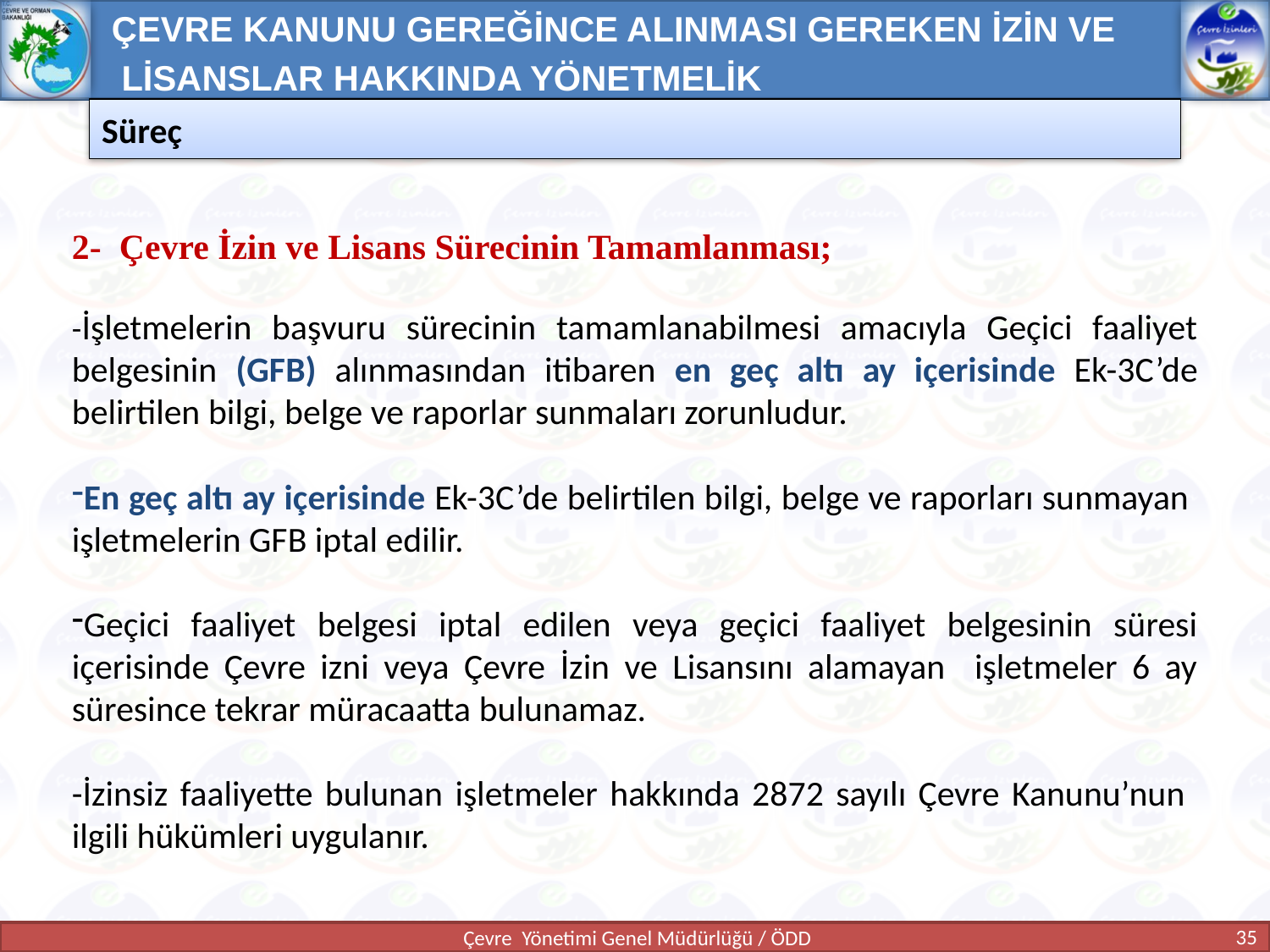

ÇEVRE KANUNU GEREĞİNCE ALINMASI GEREKEN İZİN VE
 LİSANSLAR HAKKINDA YÖNETMELİK
Süreç

2-  Çevre İzin ve Lisans Sürecinin Tamamlanması;

-İşletmelerin başvuru sürecinin tamamlanabilmesi amacıyla Geçici faaliyet belgesinin (GFB) alınmasından itibaren en geç altı ay içerisinde Ek-3C’de belirtilen bilgi, belge ve raporlar sunmaları zorunludur.

En geç altı ay içerisinde Ek-3C’de belirtilen bilgi, belge ve raporları sunmayan  işletmelerin GFB iptal edilir.

Geçici faaliyet belgesi iptal edilen veya geçici faaliyet belgesinin süresi içerisinde Çevre izni veya Çevre İzin ve Lisansını alamayan  işletmeler 6 ay süresince tekrar müracaatta bulunamaz.

-İzinsiz faaliyette bulunan işletmeler hakkında 2872 sayılı Çevre Kanunu’nun  ilgili hükümleri uygulanır.

35
Çevre  Yönetimi Genel Müdürlüğü / ÖDD